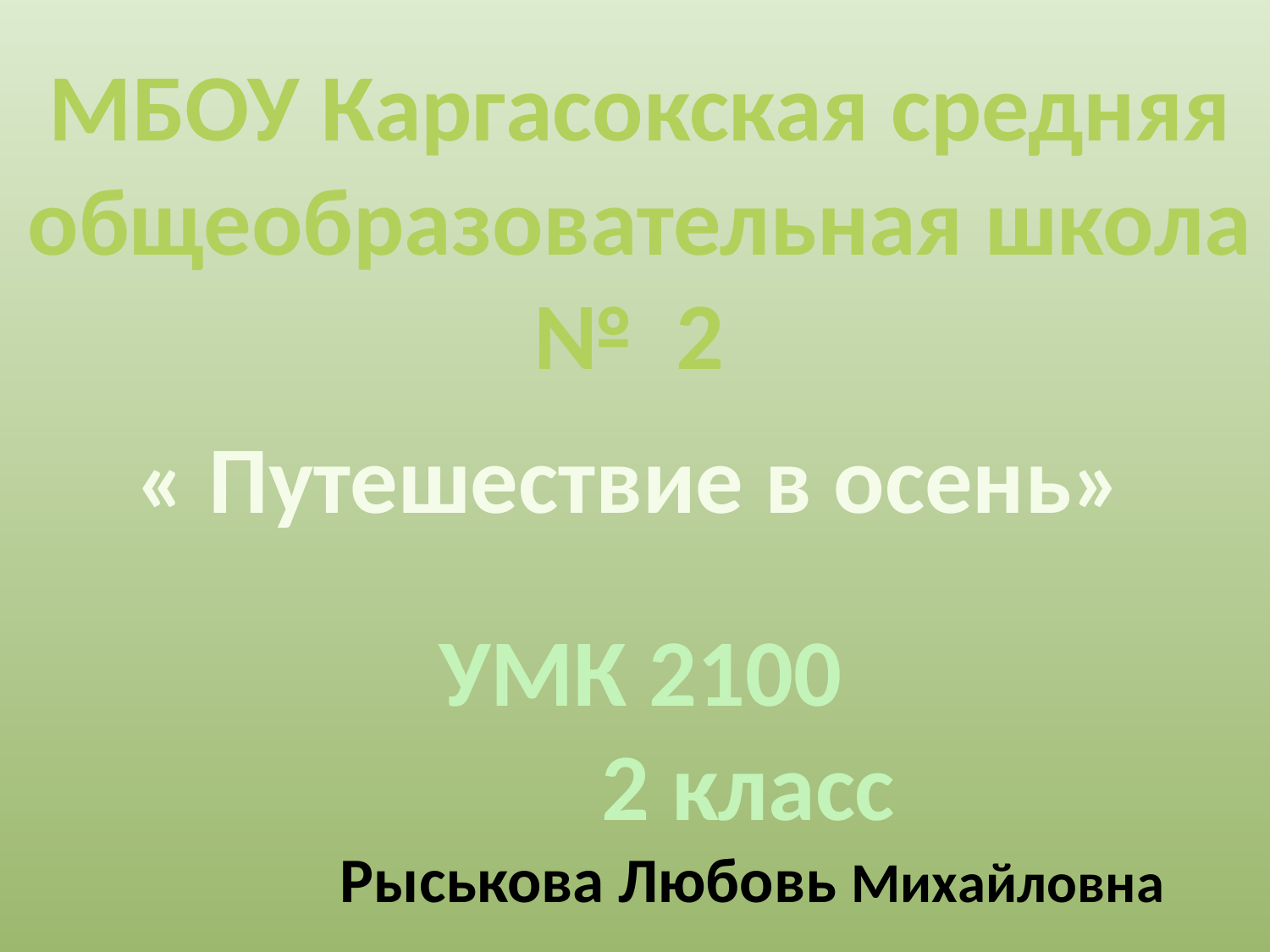

МБОУ Каргасокская средняя общеобразовательная школа №  2
« Путешествие в осень»
УМК 2100           2 класс
Рыськова Любовь Михайловна